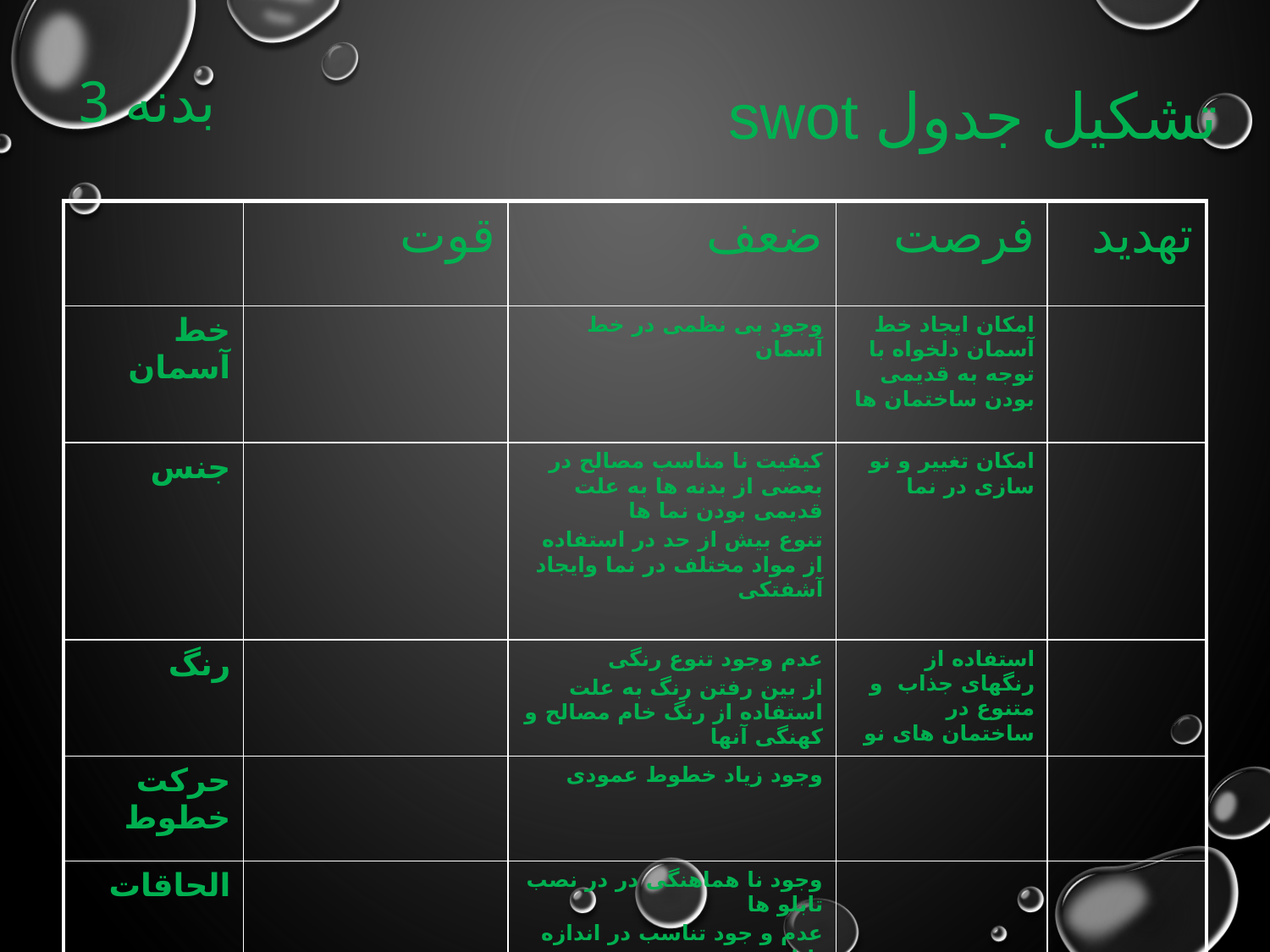

بدنه 3

تشکیل جدول swot
|  | قوت | ضعف | فرصت | تهدید |
| --- | --- | --- | --- | --- |
| خط آسمان |  | وجود بی نظمی در خط آسمان | امکان ایجاد خط آسمان دلخواه با توجه به قدیمی بودن ساختمان ها |  |
| جنس |  | کیفیت نا مناسب مصالح در بعضی از بدنه ها به علت قدیمی بودن نما ها تنوع بیش از حد در استفاده از مواد مختلف در نما وایجاد آشفتکی | امکان تغییر و نو سازی در نما |  |
| رنگ |  | عدم وجود تنوع رنگی از بین رفتن رنگ به علت استفاده از رنگ خام مصالح و کهنگی آنها | استفاده از رنگهای جذاب و متنوع در ساختمان های نو |  |
| حرکت خطوط |  | وجود زیاد خطوط عمودی |  |  |
| الحاقات |  | وجود نا هماهنگی در در نصب تابلو ها عدم و جود تناسب در اندازه تابلو |  |  |